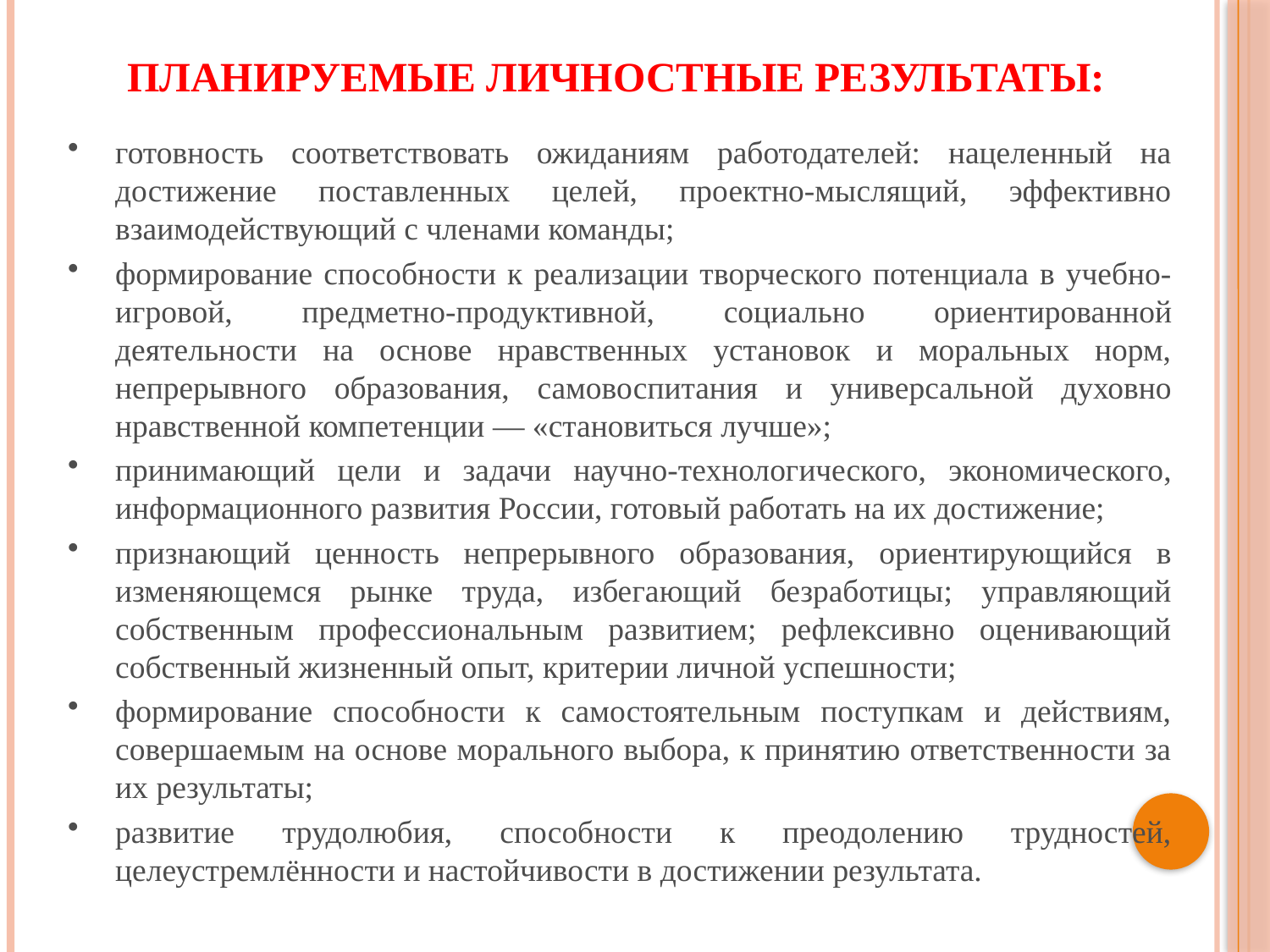

# Планируемые личностные результаты:
готовность соответствовать ожиданиям работодателей: нацеленный на достижение поставленных целей, проектно-мыслящий, эффективно взаимодействующий с членами команды;
формирование способности к реализации творческого потенциала в учебно-игровой, предметно-продуктивной, социально ориентированной деятельности на основе нравственных установок и моральных норм, непрерывного образования, самовоспитания и универсальной духовно нравственной компетенции — «становиться лучше»;
принимающий цели и задачи научно-технологического, экономического, информационного развития России, готовый работать на их достижение;
признающий ценность непрерывного образования, ориентирующийся в изменяющемся рынке труда, избегающий безработицы; управляющий собственным профессиональным развитием; рефлексивно оценивающий собственный жизненный опыт, критерии личной успешности;
формирование способности к самостоятельным поступкам и действиям, совершаемым на основе морального выбора, к принятию ответственности за их результаты;
развитие трудолюбия, способности к преодолению трудностей, целеустремлённости и настойчивости в достижении результата.